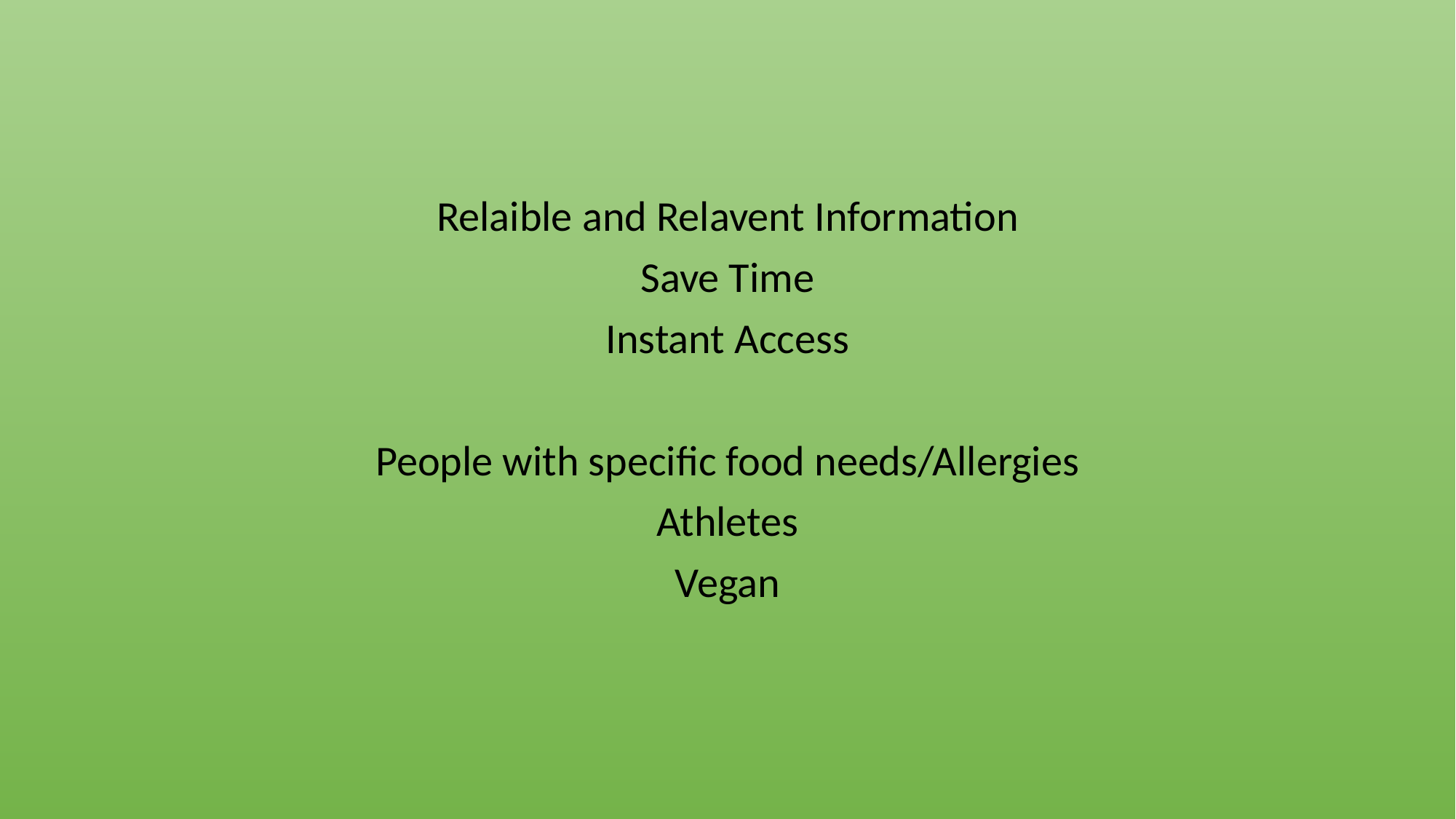

Relaible and Relavent Information
Save Time
Instant Access

People with specific food needs/Allergies
Athletes
Vegan